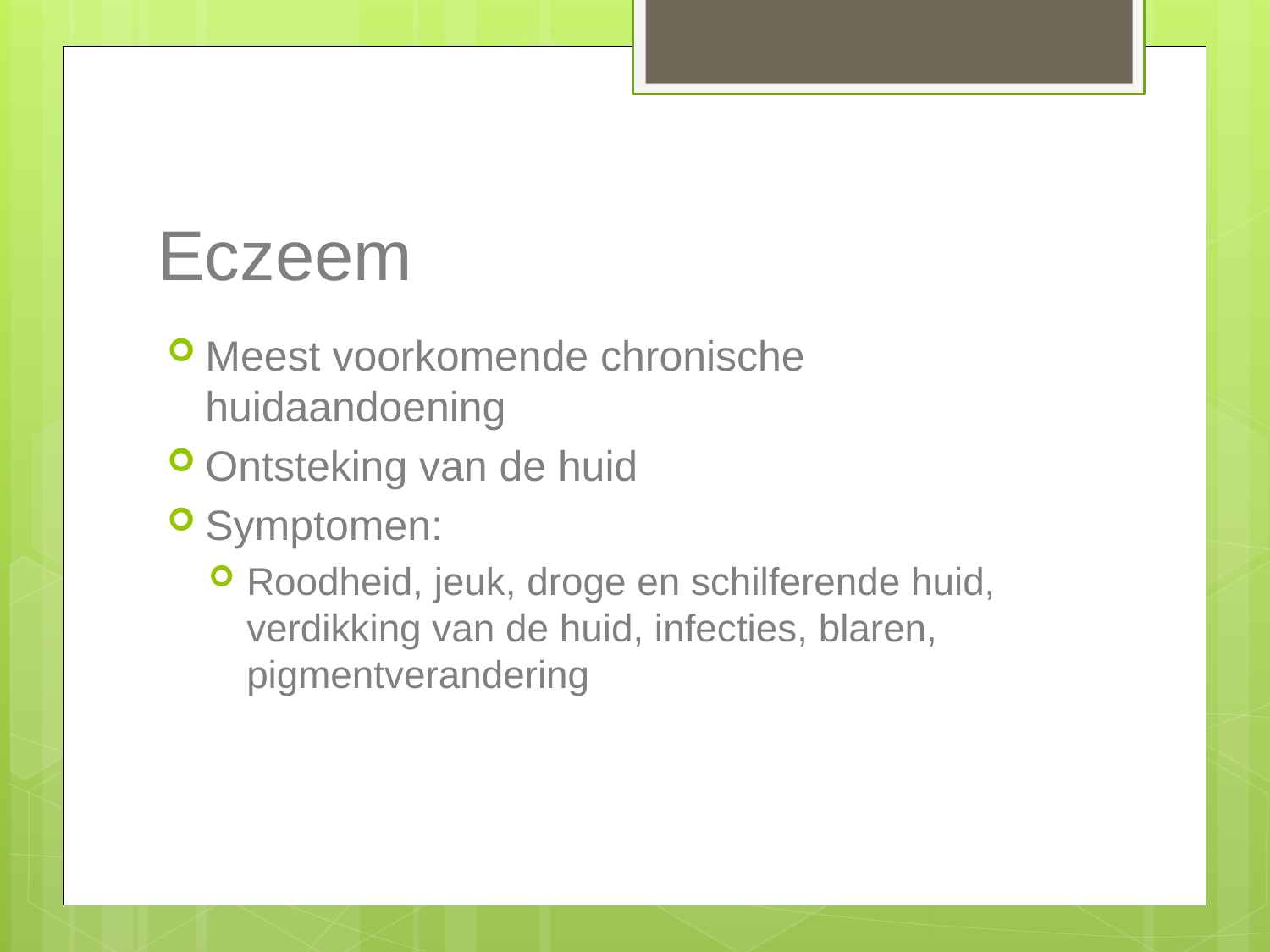

# Eczeem
Meest voorkomende chronische huidaandoening
Ontsteking van de huid
Symptomen:
Roodheid, jeuk, droge en schilferende huid, verdikking van de huid, infecties, blaren, pigmentverandering